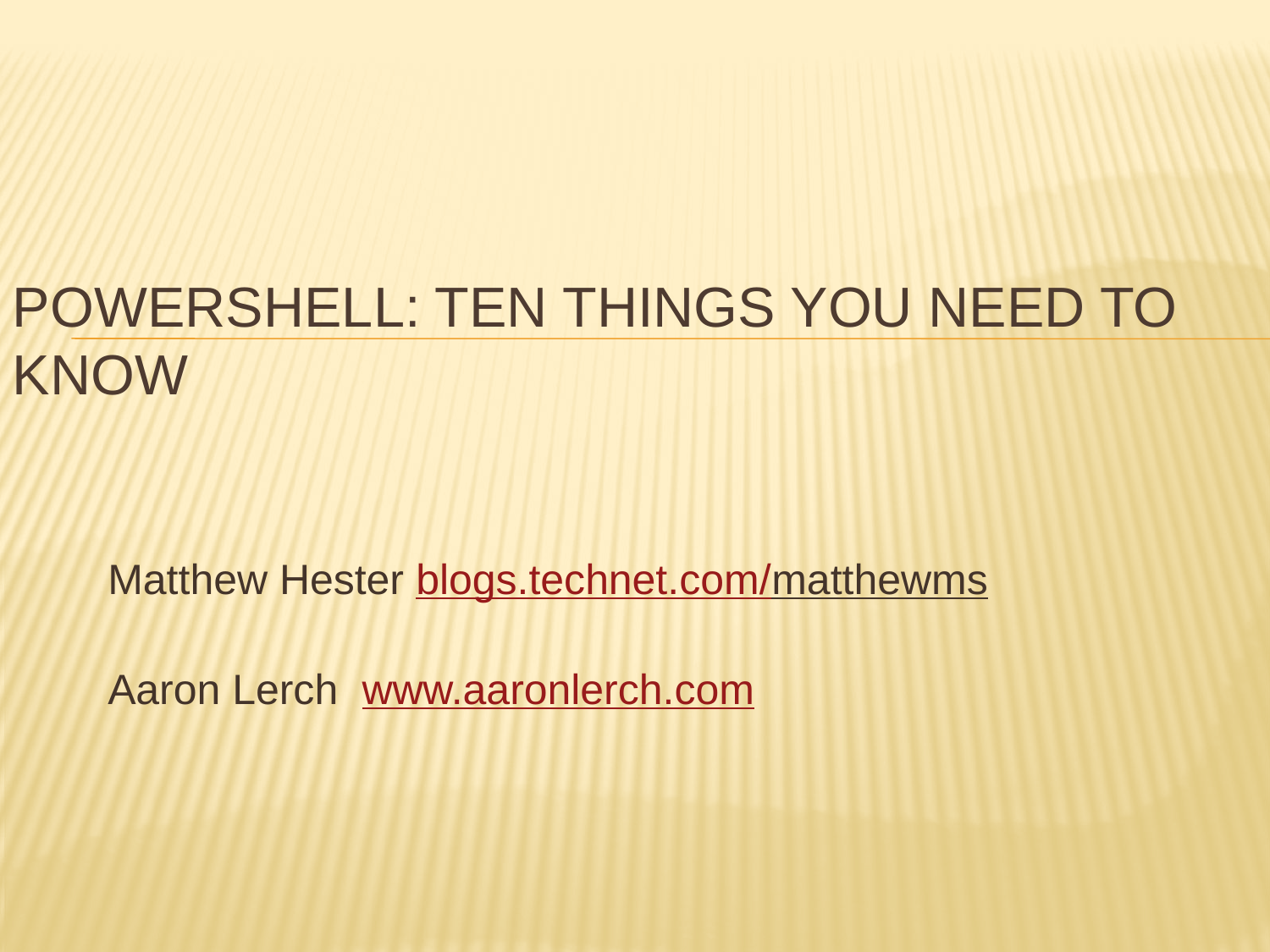

# PowerShell: Ten Things you need to know
Matthew Hester blogs.technet.com/matthewms
Aaron Lerch  www.aaronlerch.com